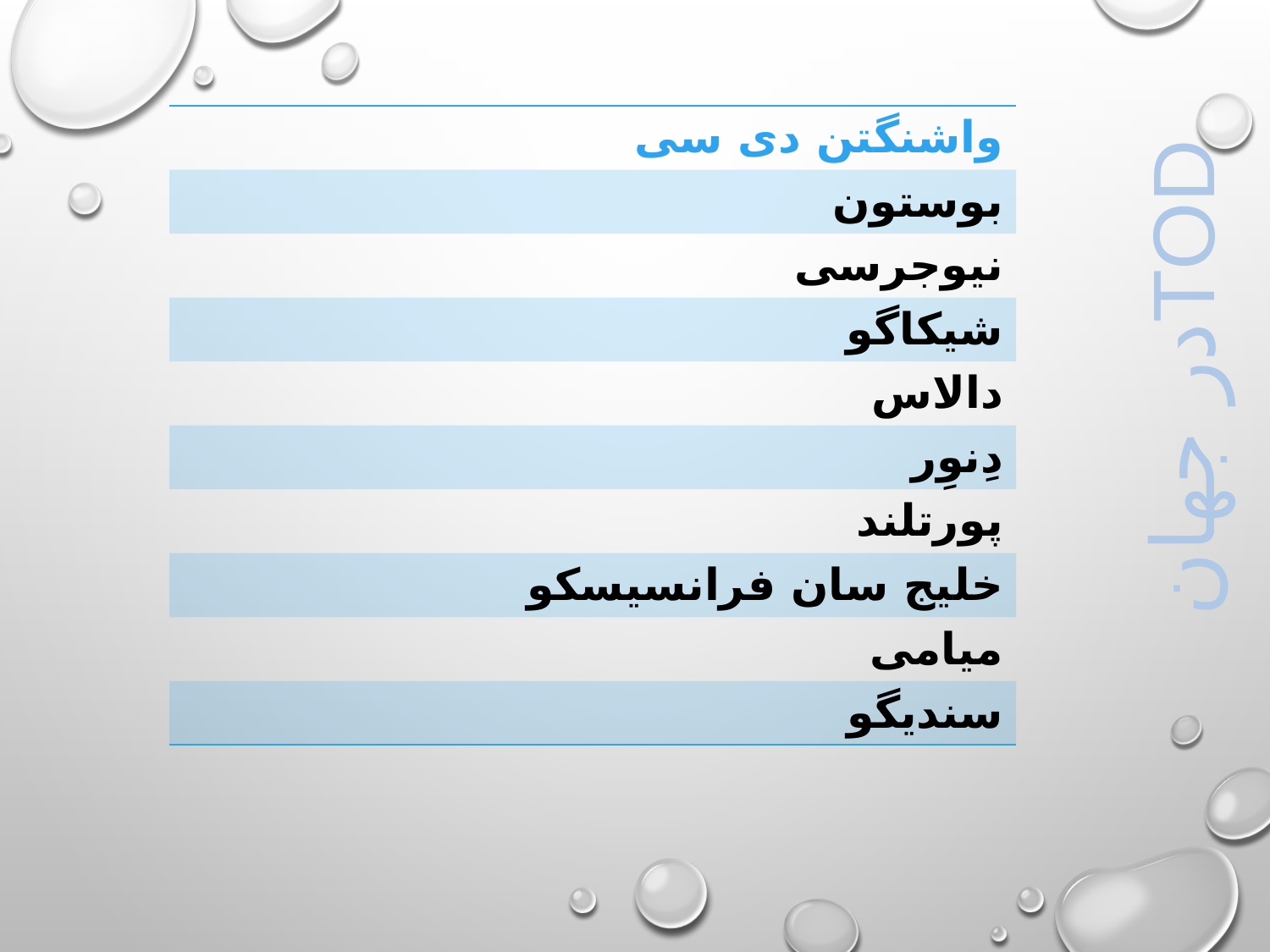

| واشنگتن دی سی |
| --- |
| بوستون |
| نیوجرسی |
| شیکاگو |
| دالاس |
| دِنوِر |
| پورتلند |
| خلیج سان فرانسیسکو |
| میامی |
| سندیگو |
# TODدر جهان